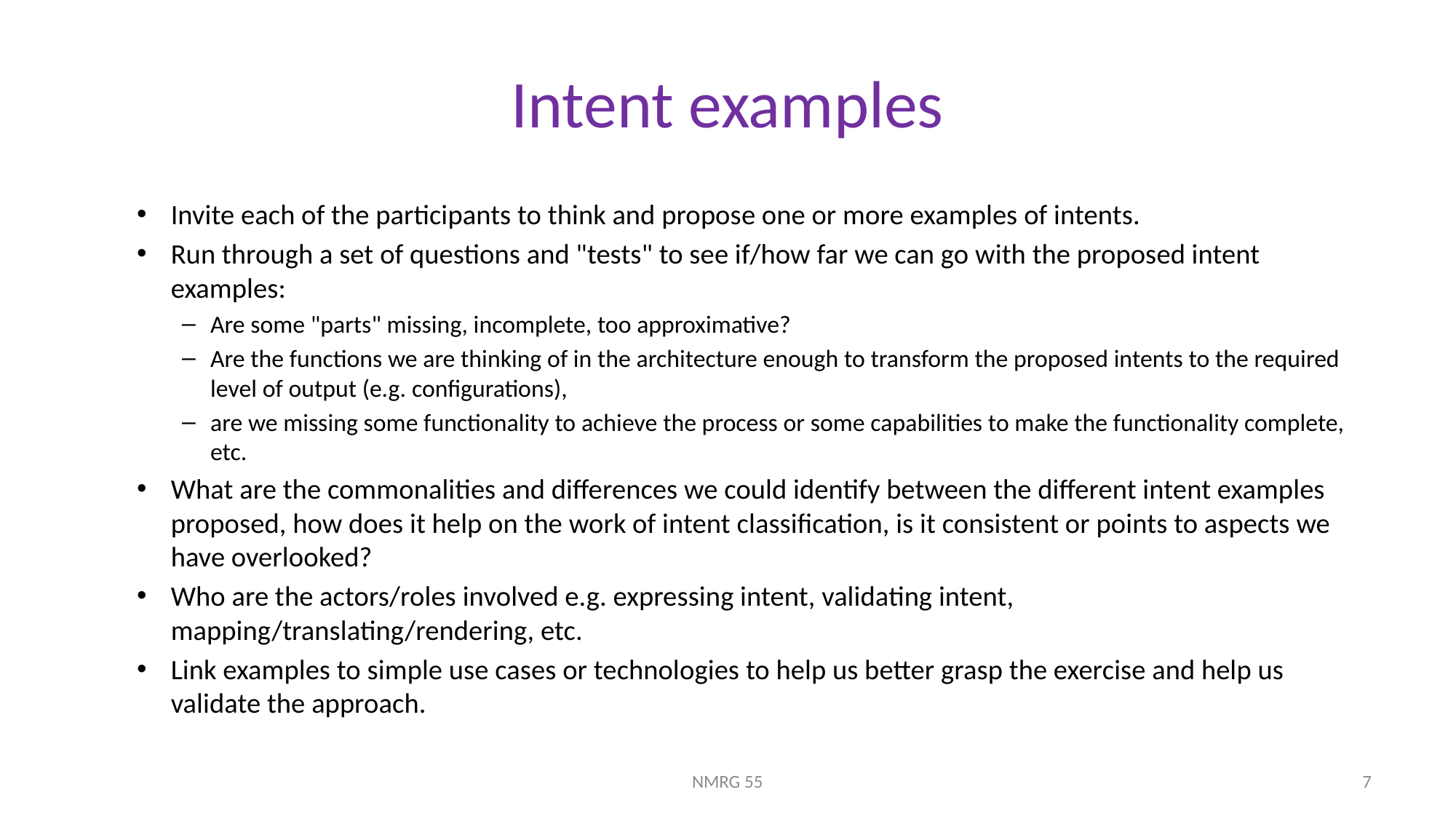

# Intent examples
Invite each of the participants to think and propose one or more examples of intents.
Run through a set of questions and "tests" to see if/how far we can go with the proposed intent examples:
Are some "parts" missing, incomplete, too approximative?
Are the functions we are thinking of in the architecture enough to transform the proposed intents to the required level of output (e.g. configurations),
are we missing some functionality to achieve the process or some capabilities to make the functionality complete, etc.
What are the commonalities and differences we could identify between the different intent examples proposed, how does it help on the work of intent classification, is it consistent or points to aspects we have overlooked?
Who are the actors/roles involved e.g. expressing intent, validating intent, mapping/translating/rendering, etc.
Link examples to simple use cases or technologies to help us better grasp the exercise and help us validate the approach.
NMRG 55
7